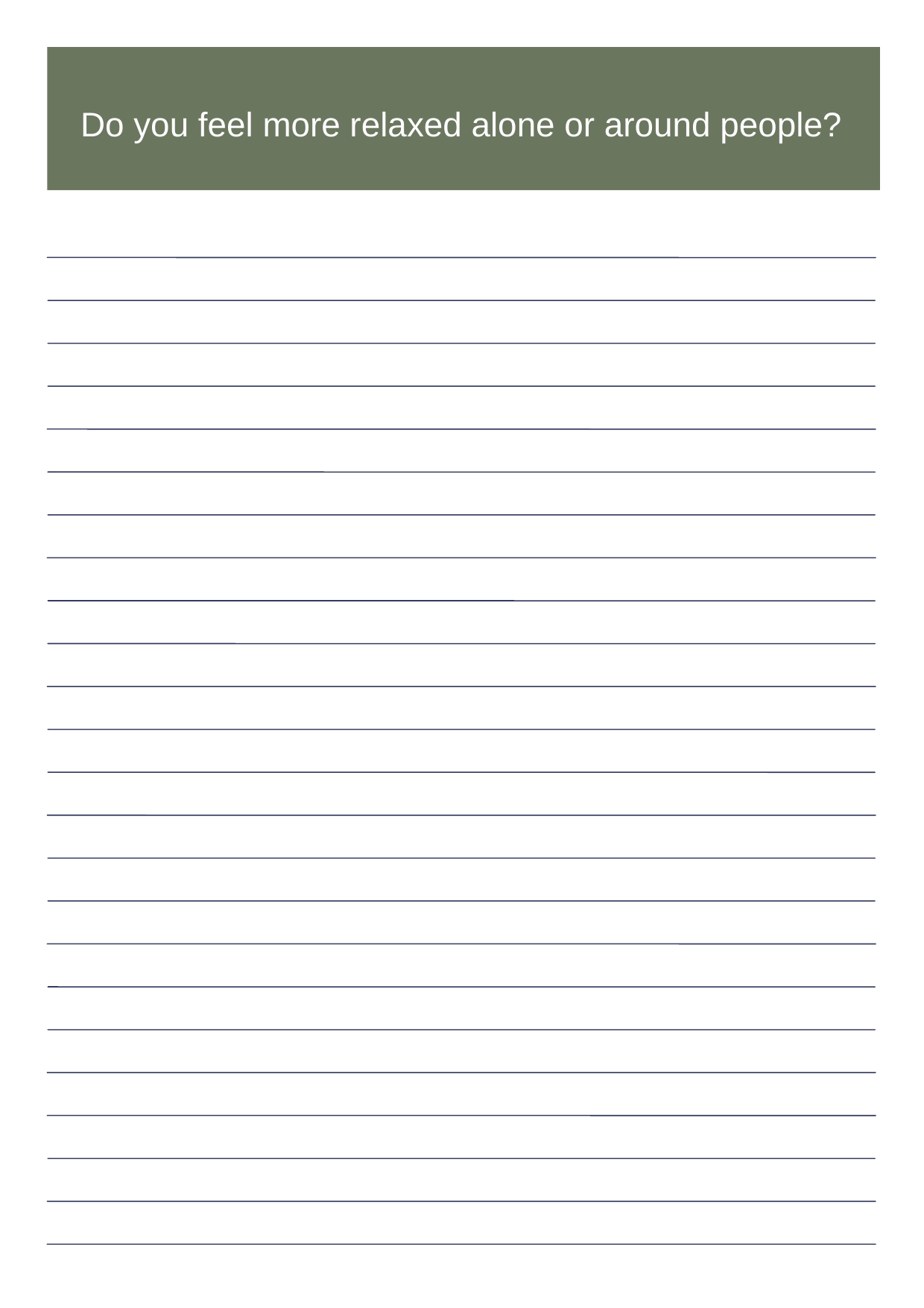

Do you feel more relaxed alone or around people?